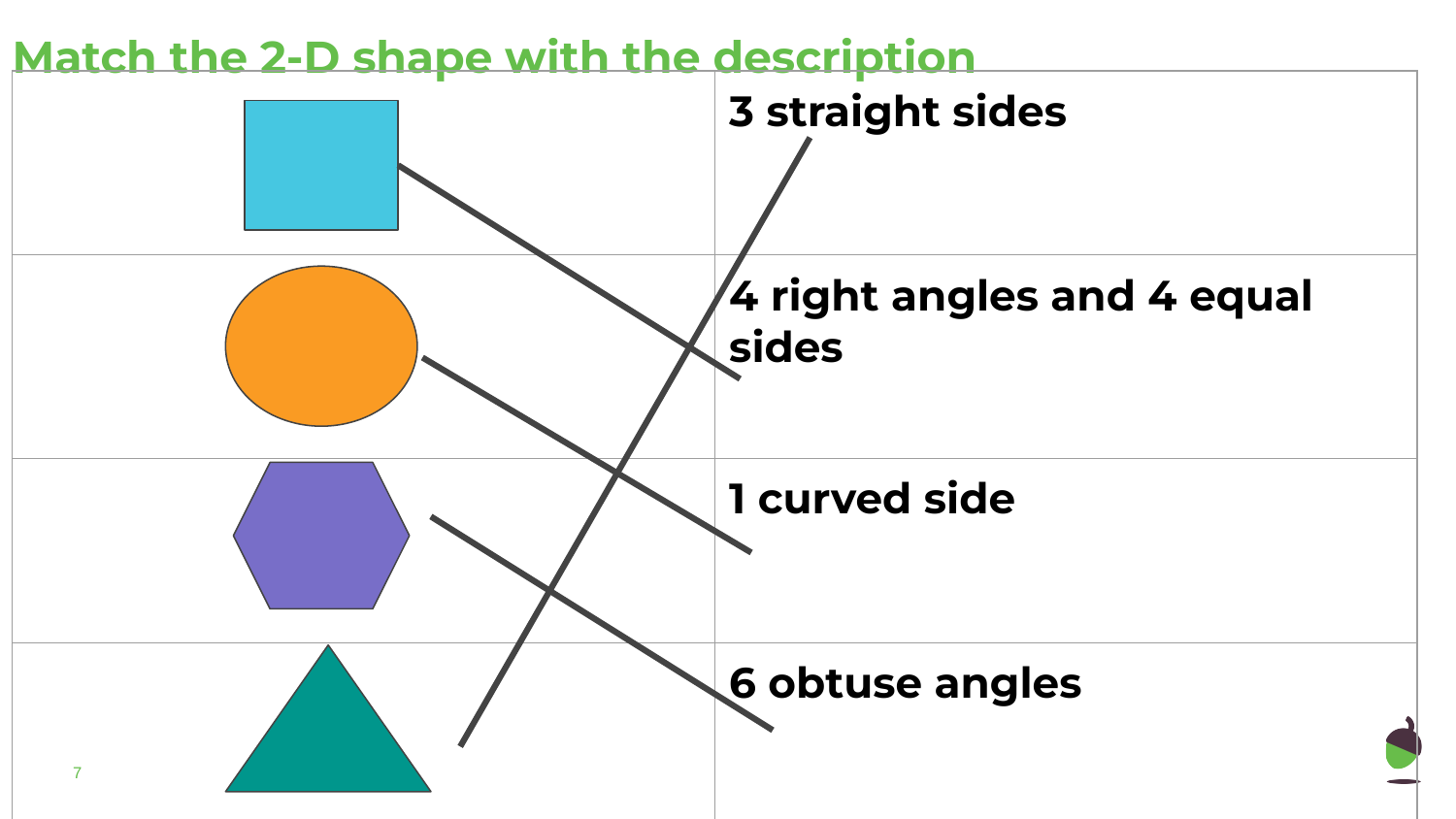

# Match the 2-D shape with the description
|  | 3 straight sides |
| --- | --- |
|  | 4 right angles and 4 equal sides |
|  | 1 curved side |
|  | 6 obtuse angles |

7